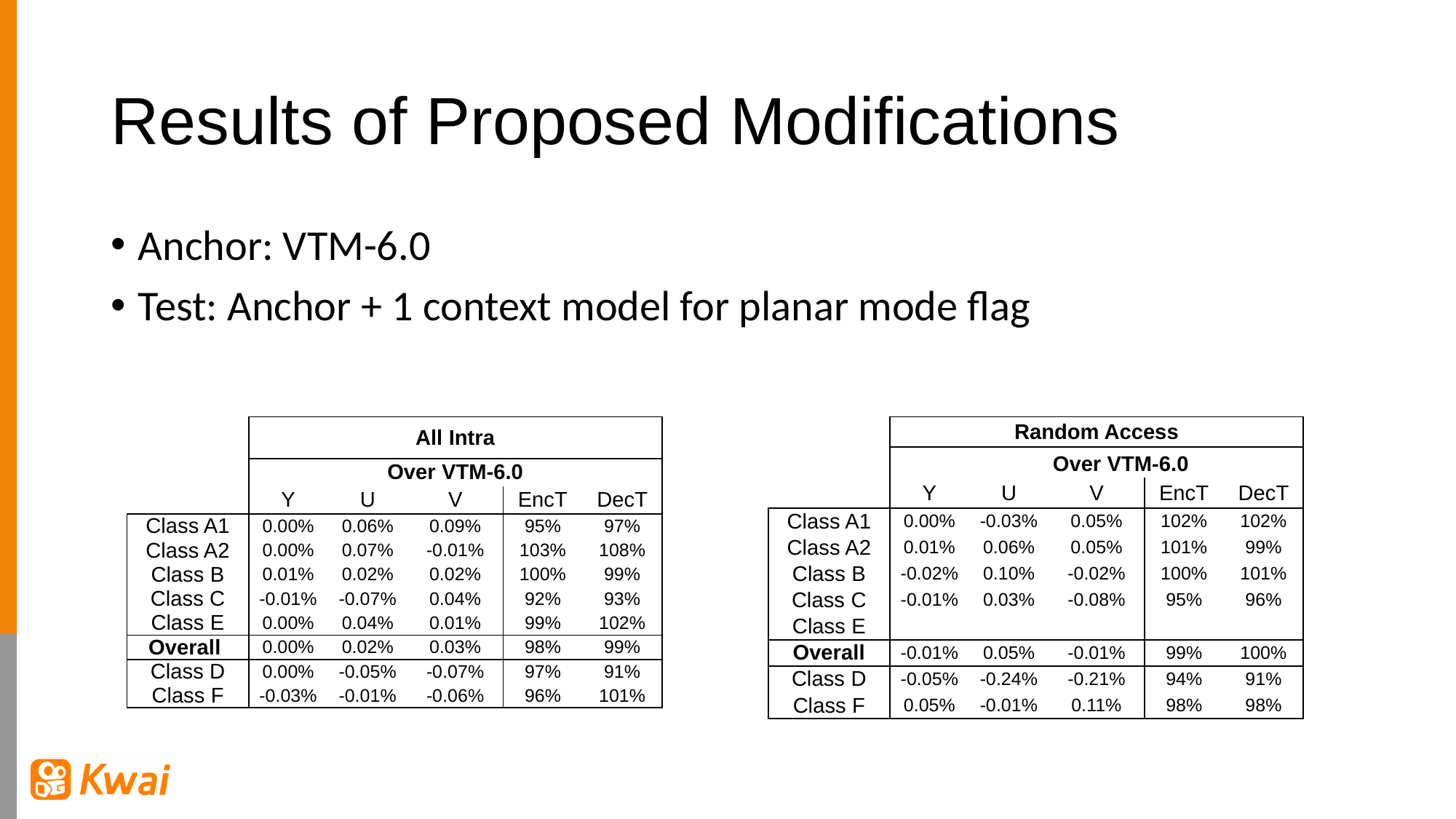

# Results of Proposed Modifications
Anchor: VTM-6.0
Test: Anchor + 1 context model for planar mode flag

|  |  |  | All Intra |  |  |
| --- | --- | --- | --- | --- | --- |
|  | Over VTM-6.0 |  |  |  |  |
|  | Y | U | V | EncT | DecT |
| Class A1 | 0.00% | 0.06% | 0.09% | 95% | 97% |
| Class A2 | 0.00% | 0.07% | -0.01% | 103% | 108% |
| Class B | 0.01% | 0.02% | 0.02% | 100% | 99% |
| Class C | -0.01% | -0.07% | 0.04% | 92% | 93% |
| Class E | 0.00% | 0.04% | 0.01% | 99% | 102% |
| Overall | 0.00% | 0.02% | 0.03% | 98% | 99% |
| Class D | 0.00% | -0.05% | -0.07% | 97% | 91% |
| Class F | -0.03% | -0.01% | -0.06% | 96% | 101% |
|  | Random Access |  |  |  |  |
| --- | --- | --- | --- | --- | --- |
|  | Over VTM-6.0 |  |  |  |  |
|  | Y | U | V | EncT | DecT |
| Class A1 | 0.00% | -0.03% | 0.05% | 102% | 102% |
| Class A2 | 0.01% | 0.06% | 0.05% | 101% | 99% |
| Class B | -0.02% | 0.10% | -0.02% | 100% | 101% |
| Class C | -0.01% | 0.03% | -0.08% | 95% | 96% |
| Class E |  |  |  |  |  |
| Overall | -0.01% | 0.05% | -0.01% | 99% | 100% |
| Class D | -0.05% | -0.24% | -0.21% | 94% | 91% |
| Class F | 0.05% | -0.01% | 0.11% | 98% | 98% |